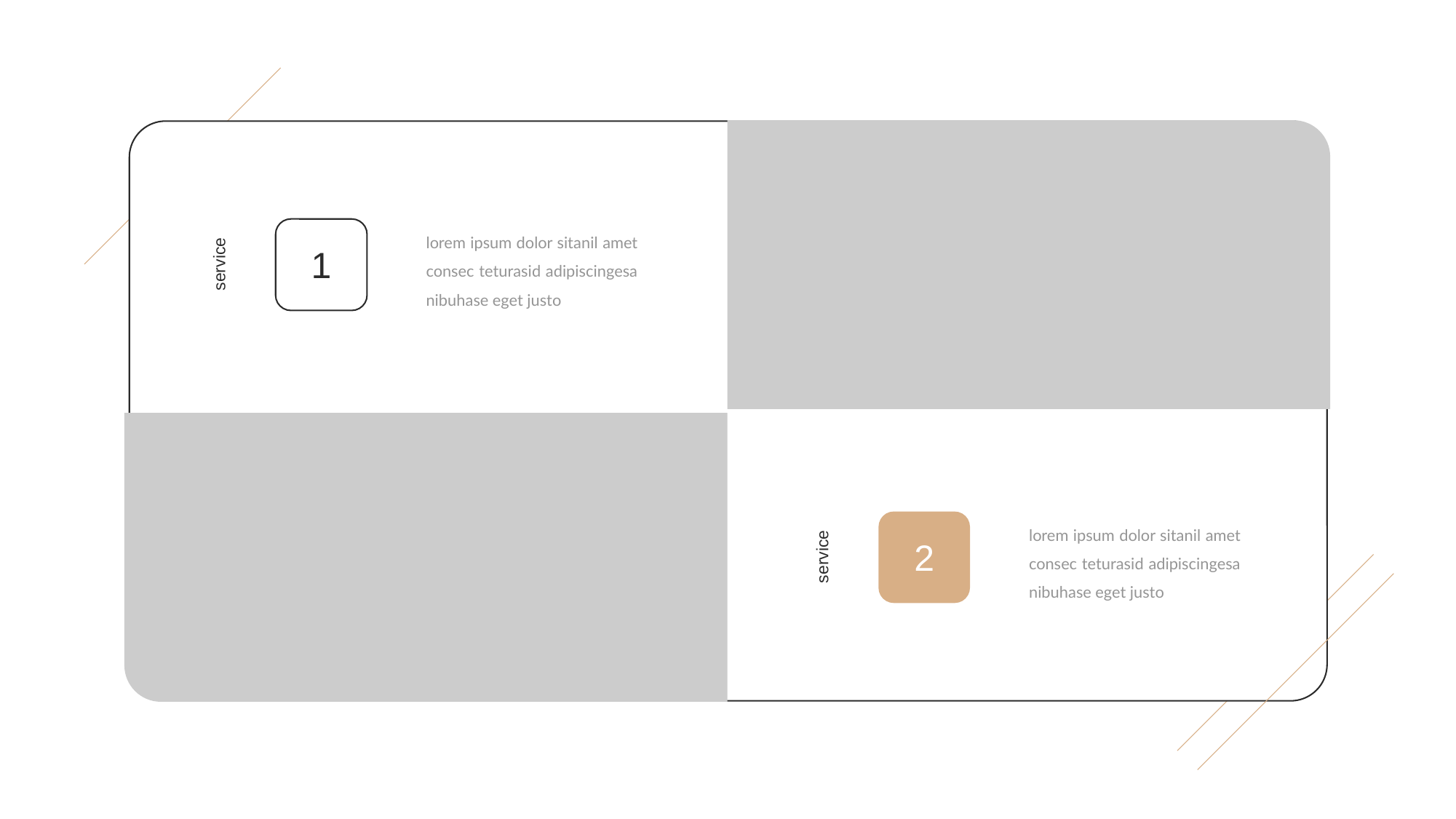

lorem ipsum dolor sitanil amet consec teturasid adipiscingesa nibuhase eget justo

1
service
lorem ipsum dolor sitanil amet consec teturasid adipiscingesa nibuhase eget justo

2
service